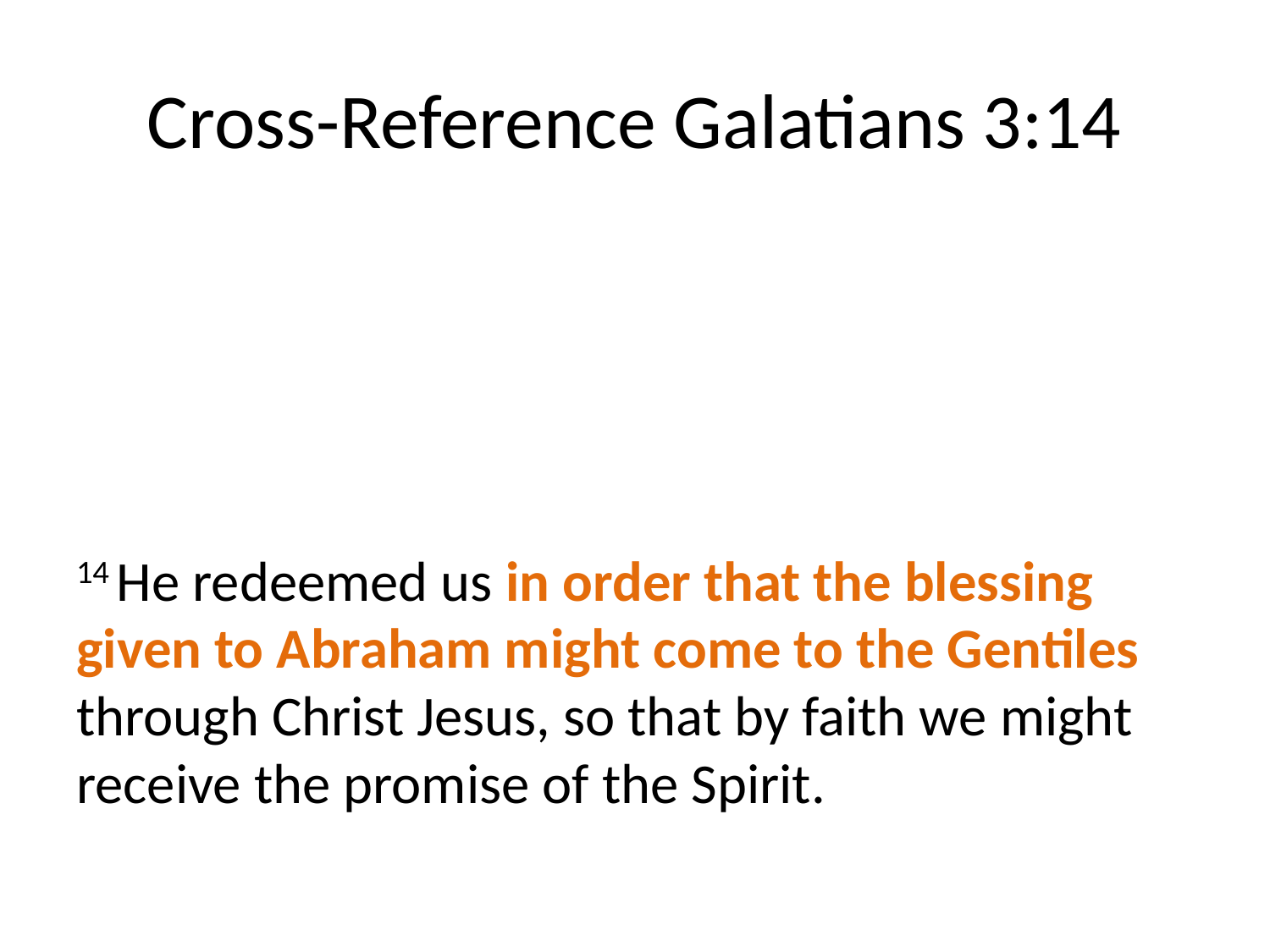

# Cross-Reference Galatians 3:14

14 He redeemed us in order that the blessing given to Abraham might come to the Gentiles through Christ Jesus, so that by faith we might receive the promise of the Spirit.